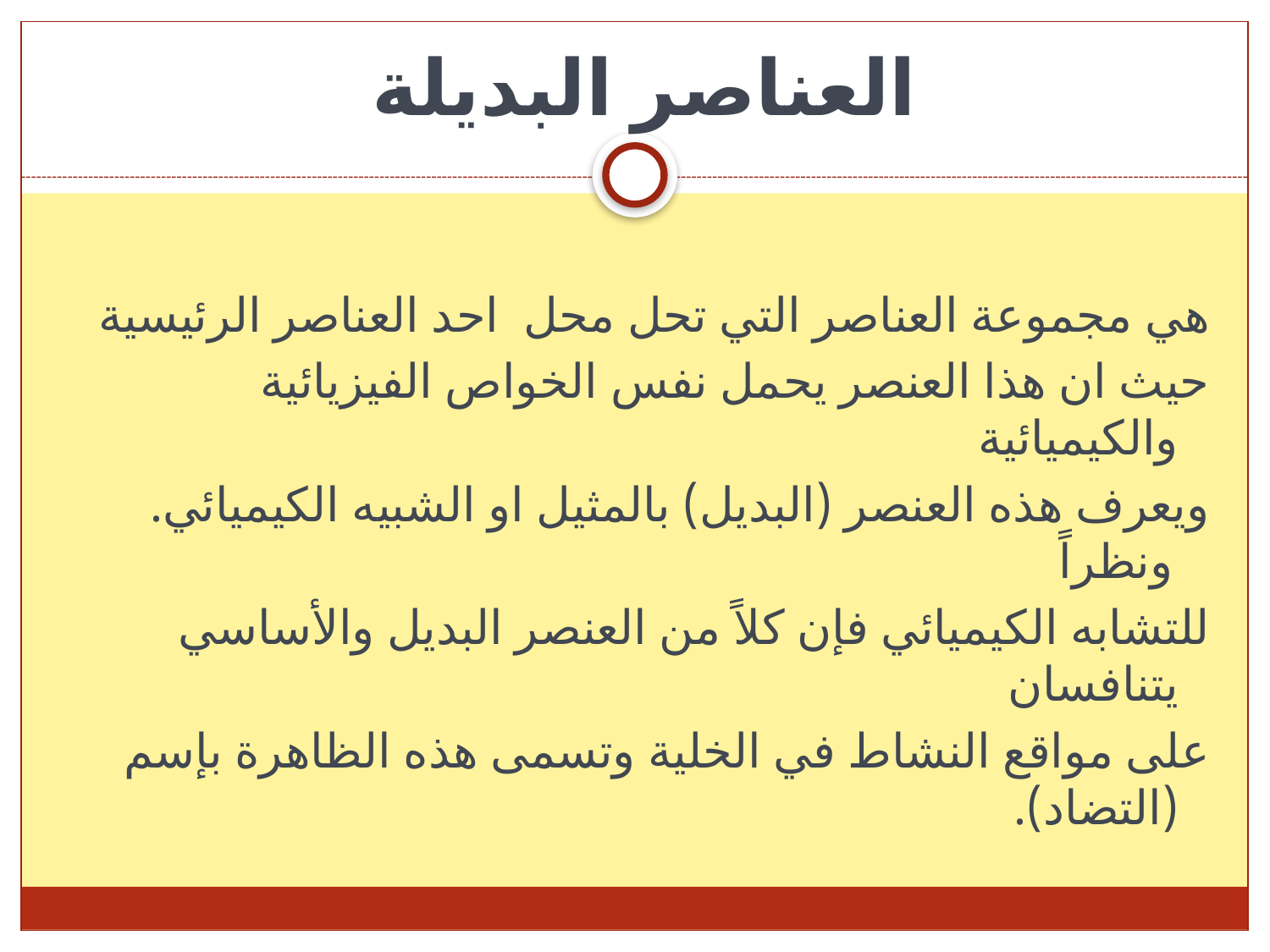

# العناصر البديلة

هي مجموعة العناصر التي تحل محل  احد العناصر الرئيسية
حيث ان هذا العنصر يحمل نفس الخواص الفيزيائية والكيميائية
ويعرف هذه العنصر (البديل) بالمثيل او الشبيه الكيميائي. ونظراً
للتشابه الكيميائي فإن كلاً من العنصر البديل والأساسي يتنافسان
على مواقع النشاط في الخلية وتسمى هذه الظاهرة بإسم (التضاد).